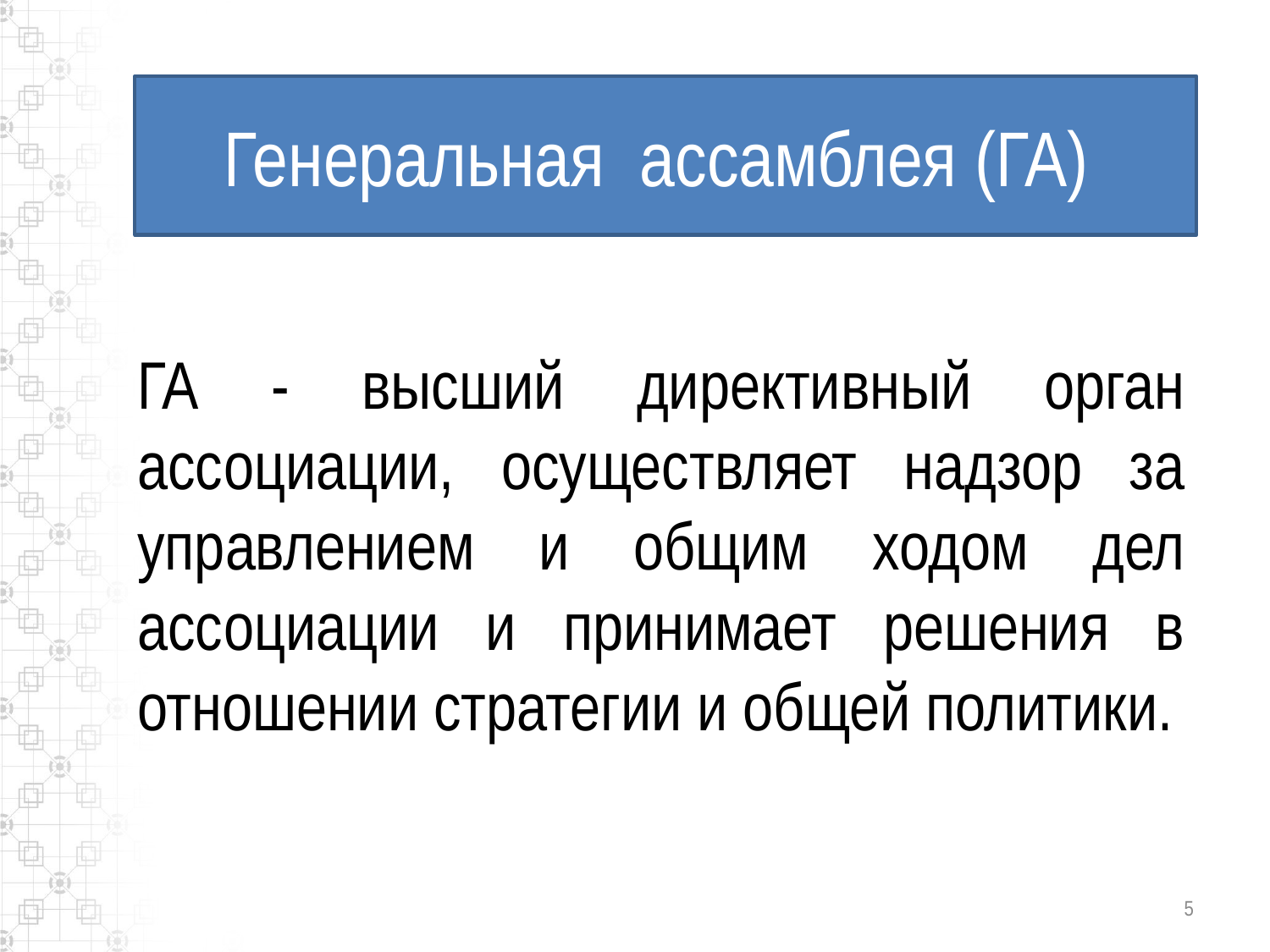

# Генеральная  ассамблея (ГА)
ГА - высший директивный орган ассоциации, осуществляет надзор за управлением и общим ходом дел ассоциации и принимает решения в отношении стратегии и общей политики.
5